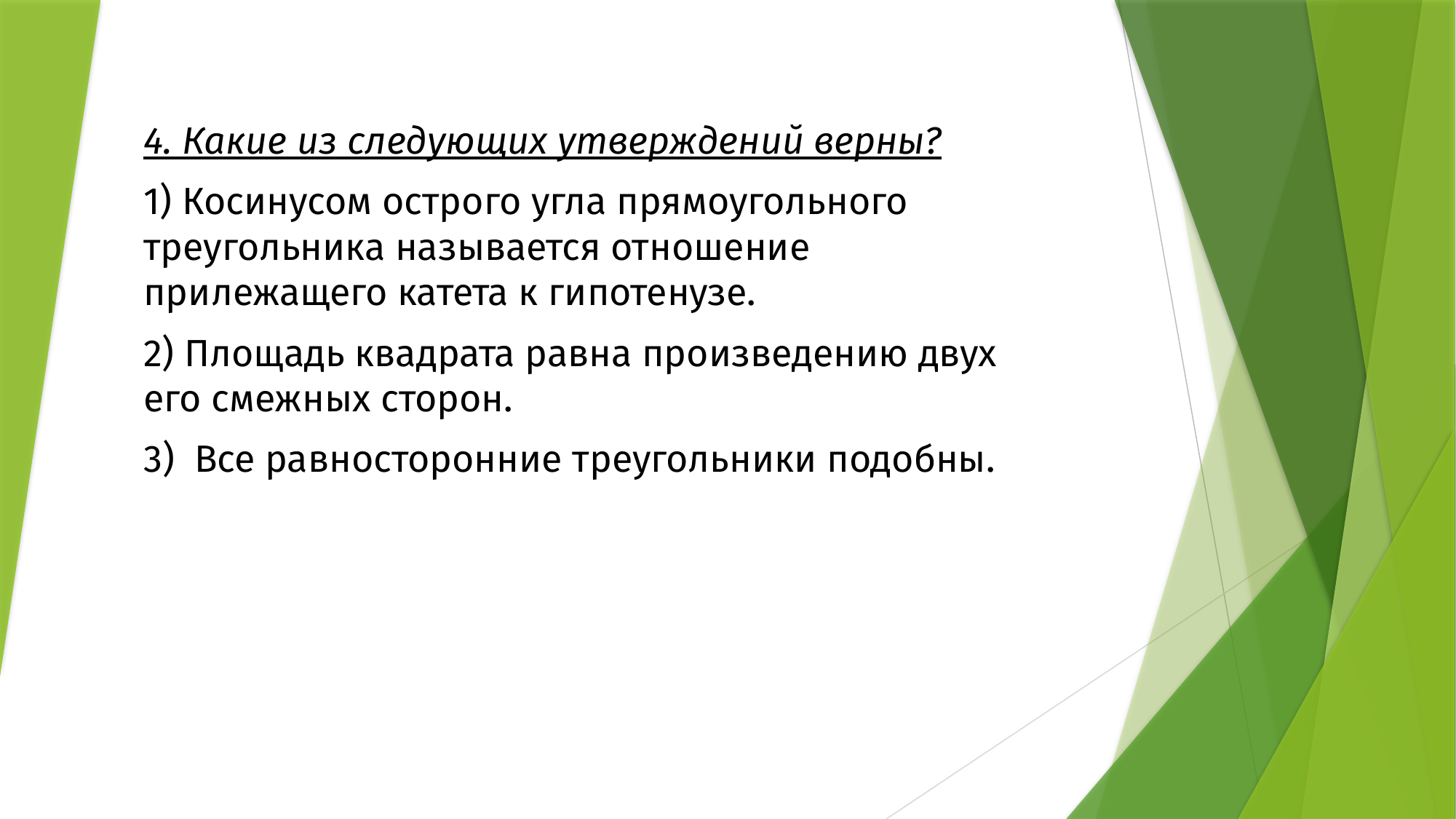

4. Какие из следующих утверждений верны?
1) Косинусом острого угла прямоугольного треугольника называется отношение прилежащего катета к гипотенузе.
2) Площадь квадрата равна произведению двух его смежных сторон.
3)  Все равносторонние треугольники подобны.